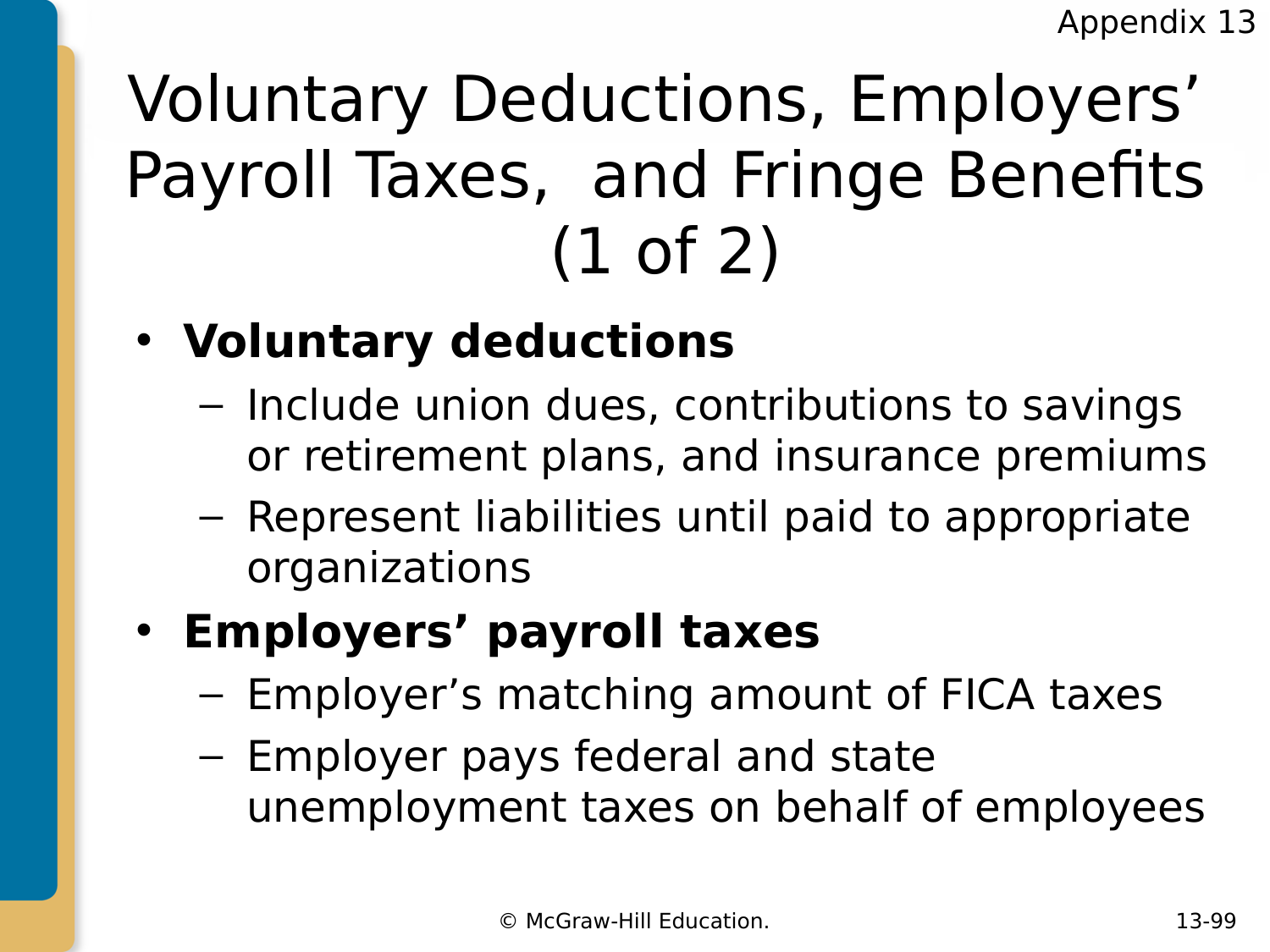

Appendix 13
# Voluntary Deductions, Employers’ Payroll Taxes,  and Fringe Benefits (1 of 2)
Voluntary deductions
Include union dues, contributions to savings or retirement plans, and insurance premiums
Represent liabilities until paid to appropriate organizations
Employers’ payroll taxes
Employer’s matching amount of FICA taxes
Employer pays federal and state unemployment taxes on behalf of employees